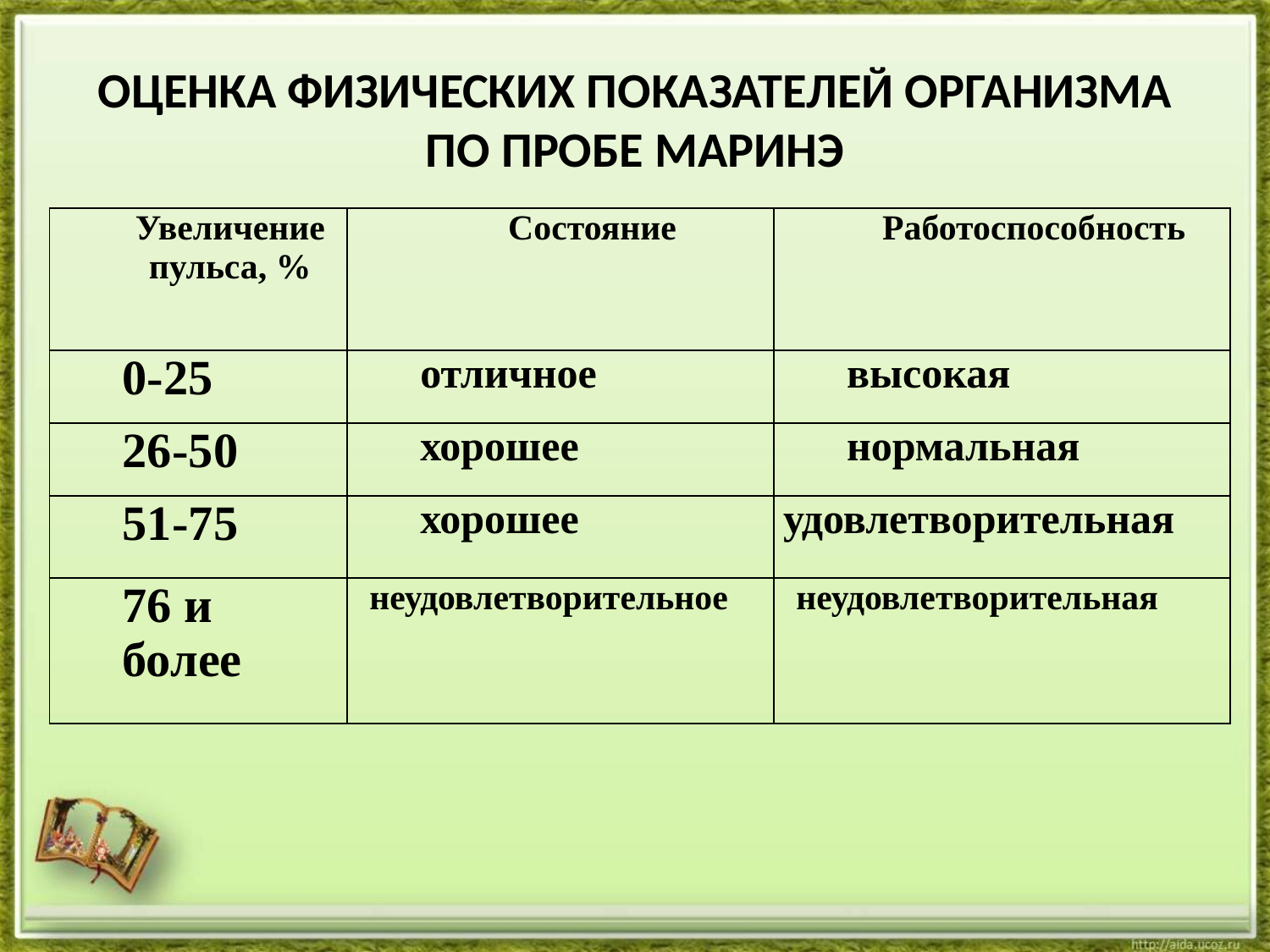

# Оценка физических показателей организма по пробе Маринэ
| Увеличение пульса, % | Состояние | Работоспособность |
| --- | --- | --- |
| 0-25 | отличное | высокая |
| 26-50 | хорошее | нормальная |
| 51-75 | хорошее | удовлетворительная |
| 76 и более | неудовлетворительное | неудовлетворительная |